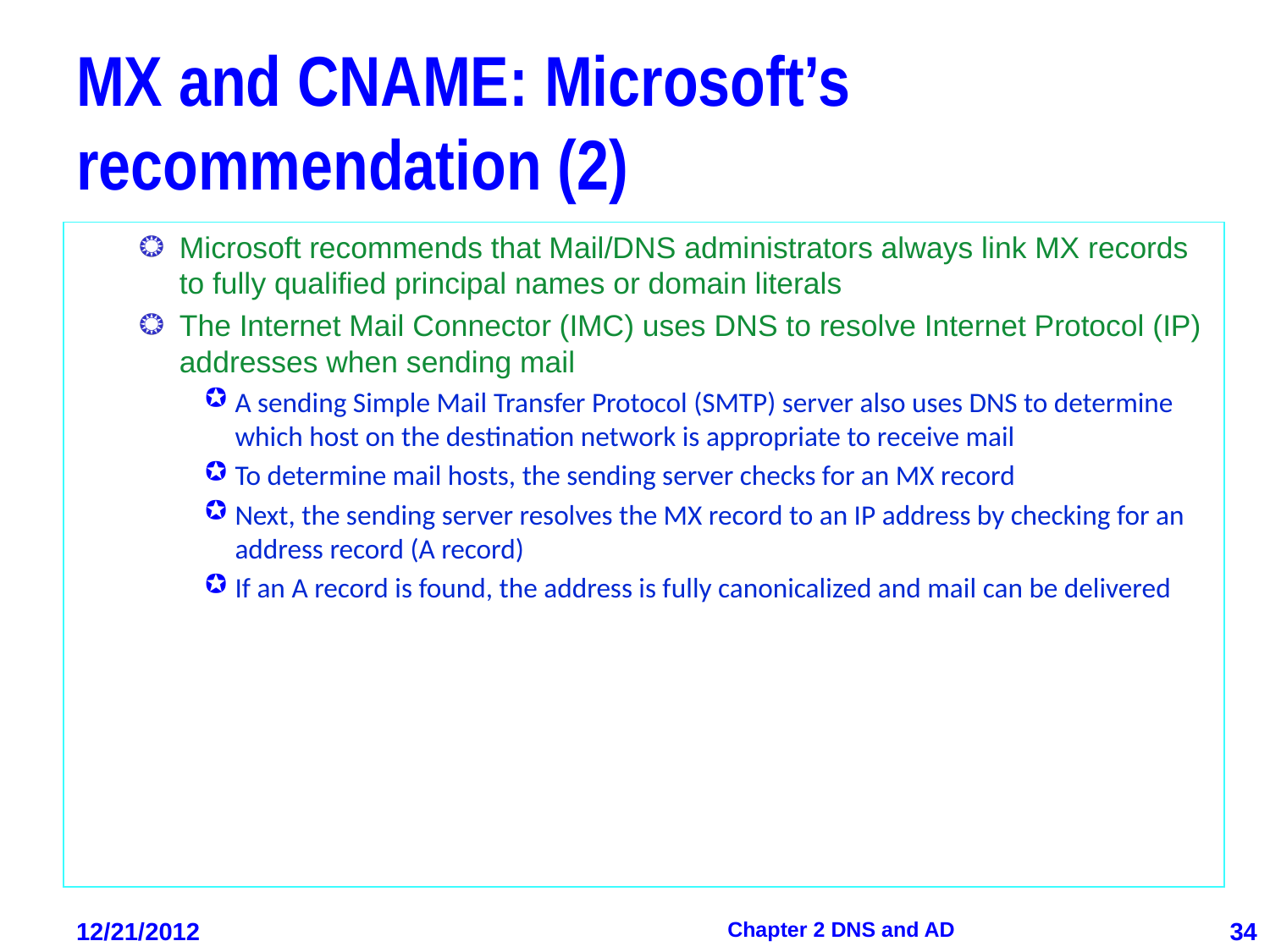

# MX and CNAME: Microsoft’s recommendation (2)
Microsoft recommends that Mail/DNS administrators always link MX records to fully qualified principal names or domain literals
The Internet Mail Connector (IMC) uses DNS to resolve Internet Protocol (IP) addresses when sending mail
A sending Simple Mail Transfer Protocol (SMTP) server also uses DNS to determine which host on the destination network is appropriate to receive mail
To determine mail hosts, the sending server checks for an MX record
Next, the sending server resolves the MX record to an IP address by checking for an address record (A record)
If an A record is found, the address is fully canonicalized and mail can be delivered

12/21/2012
Chapter 2 DNS and AD
34